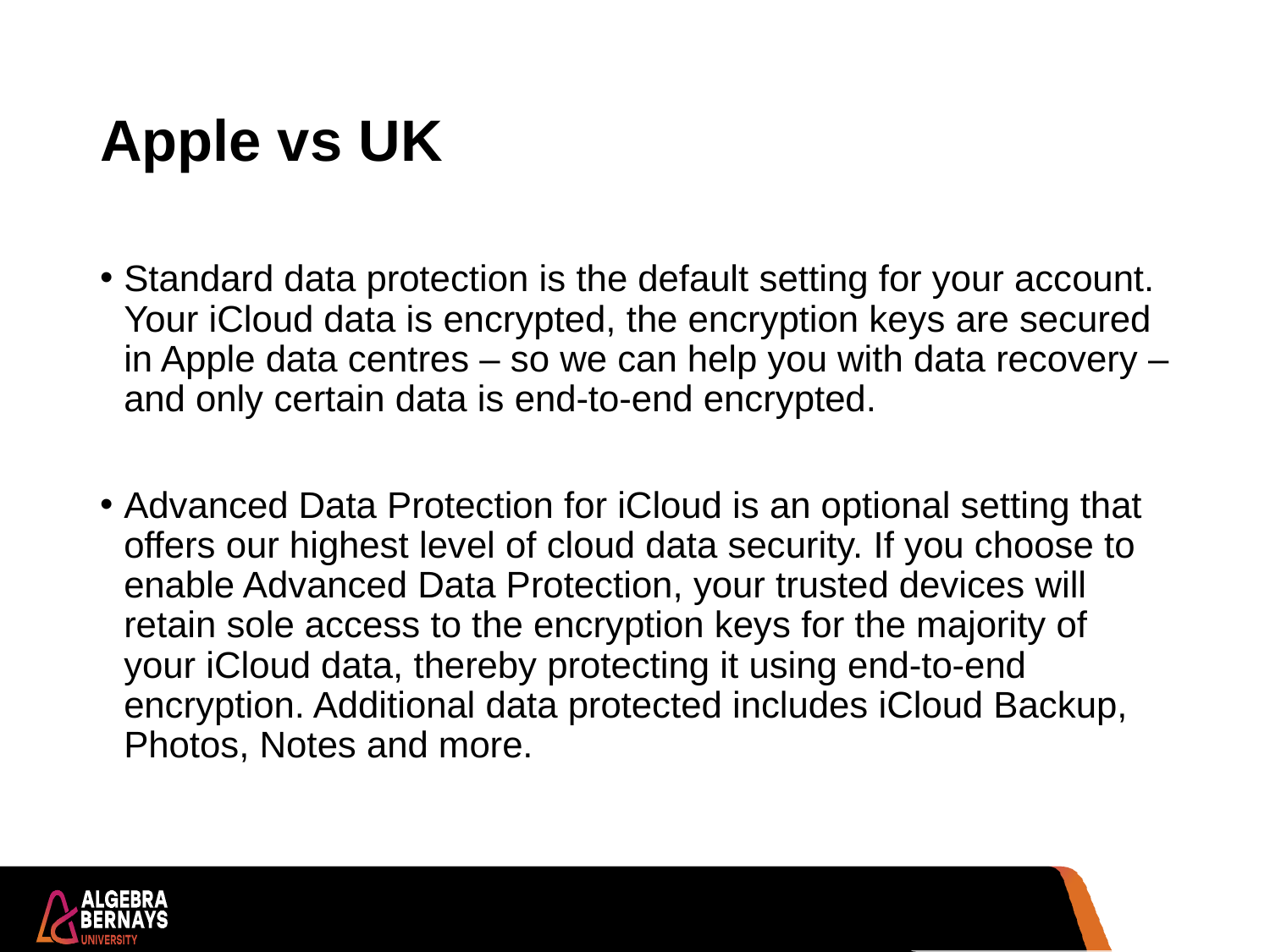

# Apple vs UK
Standard data protection is the default setting for your account. Your iCloud data is encrypted, the encryption keys are secured in Apple data centres – so we can help you with data recovery – and only certain data is end-to-end encrypted.

Advanced Data Protection for iCloud is an optional setting that offers our highest level of cloud data security. If you choose to enable Advanced Data Protection, your trusted devices will retain sole access to the encryption keys for the majority of your iCloud data, thereby protecting it using end-to-end encryption. Additional data protected includes iCloud Backup, Photos, Notes and more.